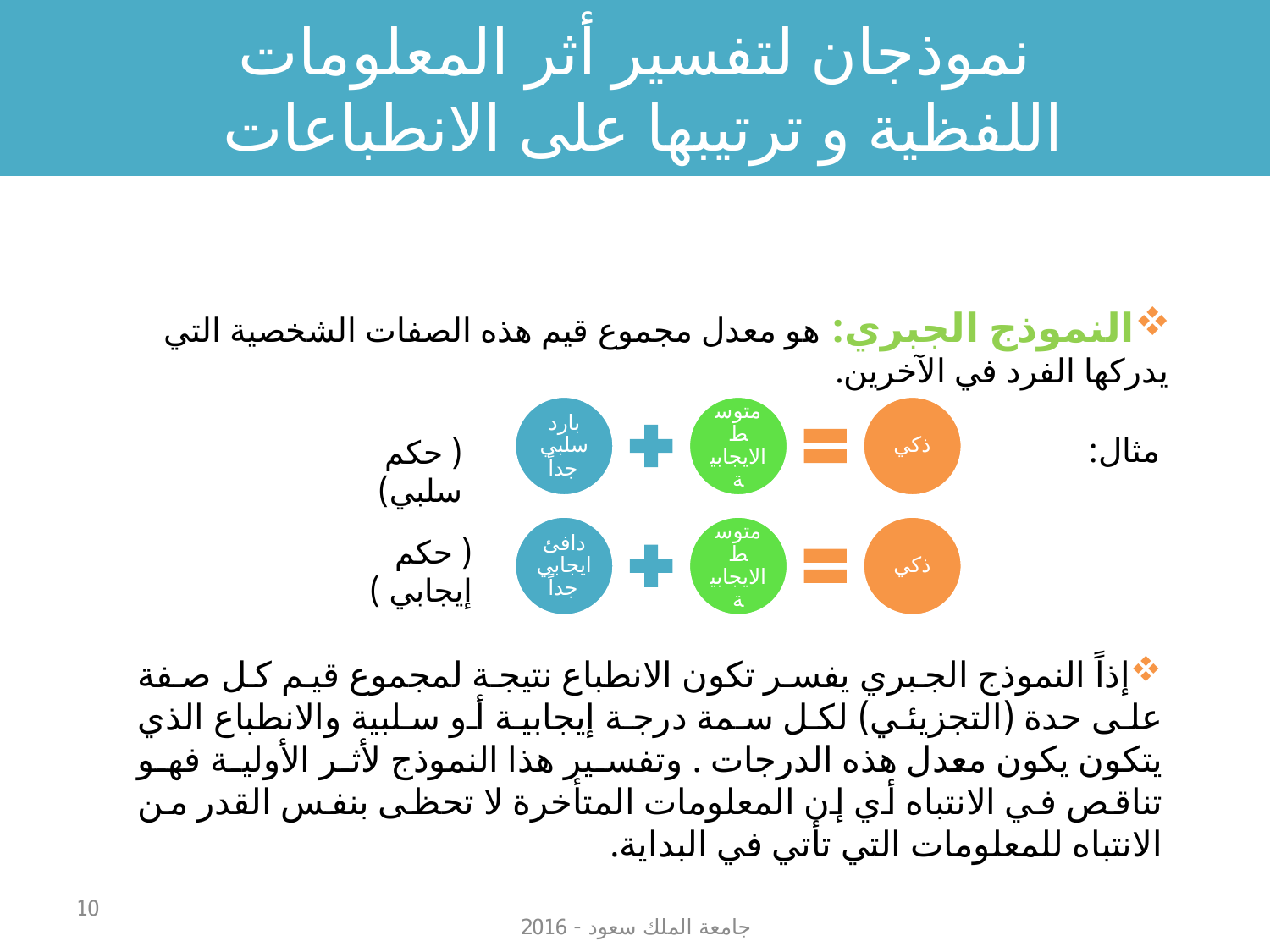

نموذجان لتفسير أثر المعلومات
اللفظية و ترتيبها على الانطباعات
النموذج الجبري: هو معدل مجموع قيم هذه الصفات الشخصية التي يدركها الفرد في الآخرين.

 مثال:
بارد سلبي جداً

متوسط الايجابية

ذكي
( حكم سلبي)
دافئ ايجابي جداً

متوسط الايجابية

ذكي
( حكم إيجابي )
إذاً النموذج الجبري يفسر تكون الانطباع نتيجة لمجموع قيم كل صفة على حدة (التجزيئي) لكل سمة درجة إيجابية أو سلبية والانطباع الذي يتكون يكون معدل هذه الدرجات . وتفسير هذا النموذج لأثر الأولية فهو تناقص في الانتباه أي إن المعلومات المتأخرة لا تحظى بنفس القدر من الانتباه للمعلومات التي تأتي في البداية.

10
جامعة الملك سعود - 2016